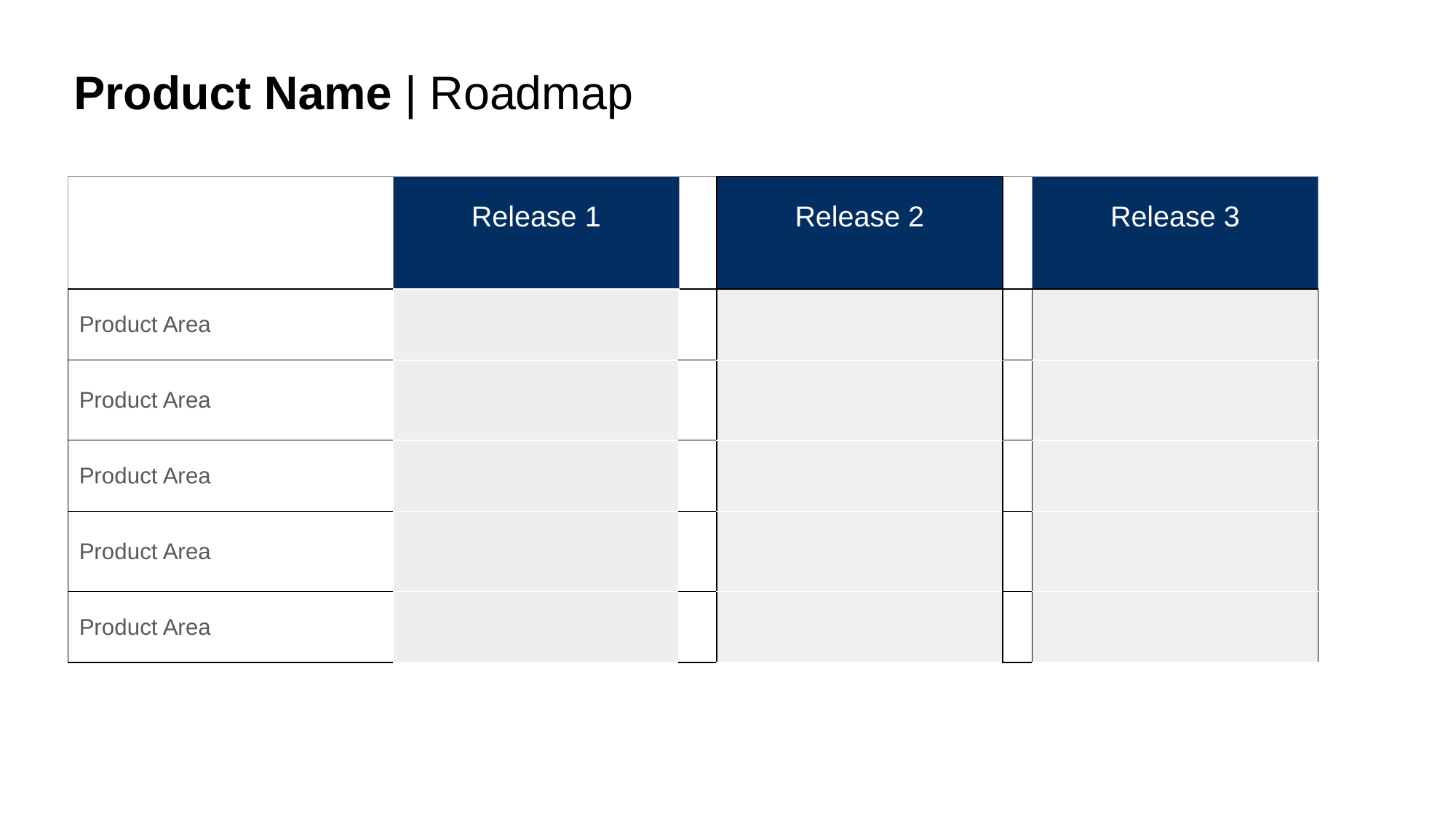

# Product Name | Roadmap
|  | Release 1 |  | Release 2 |  | Release 3 |
| --- | --- | --- | --- | --- | --- |
| Product Area |  |  |  |  |  |
| Product Area |  |  |  |  |  |
| Product Area |  |  |  |  |  |
| Product Area |  |  |  |  |  |
| Product Area |  |  |  |  |  |